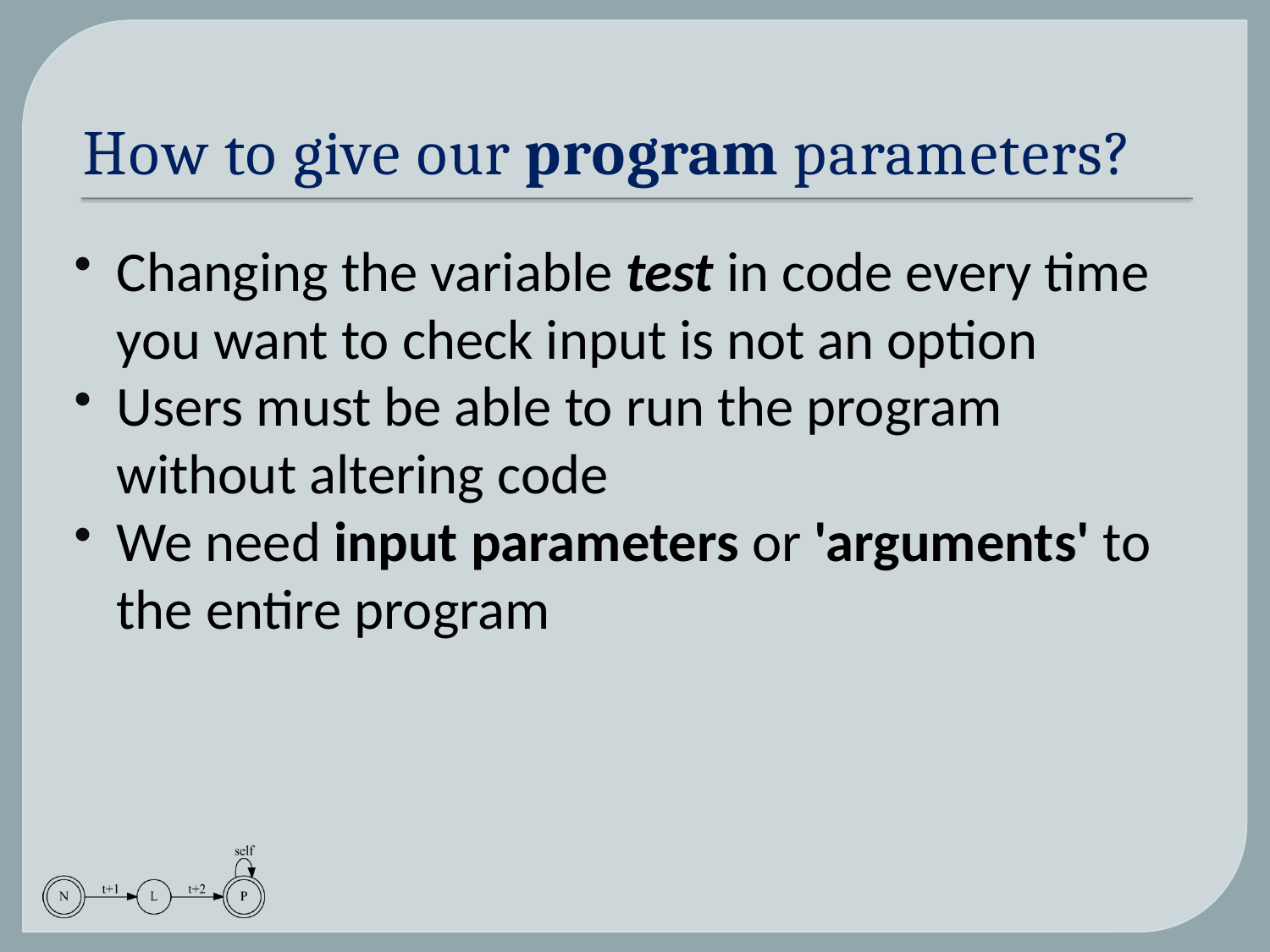

# How to give our program parameters?
Changing the variable test in code every time you want to check input is not an option
Users must be able to run the program without altering code
We need input parameters or 'arguments' to the entire program